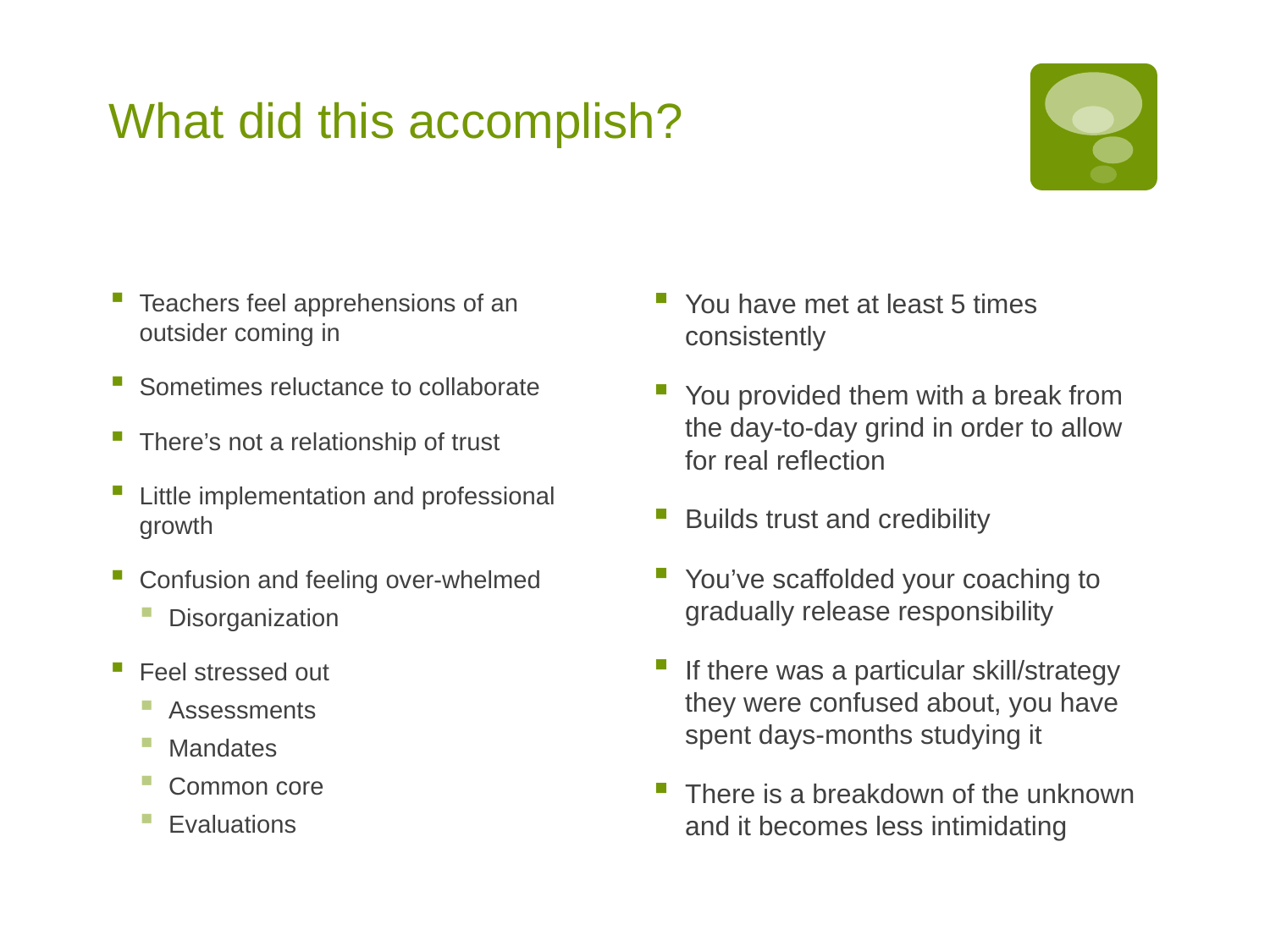

# What did this accomplish?
Issues
Solutions
You have met at least 5 times consistently
You provided them with a break from the day-to-day grind in order to allow for real reflection
Builds trust and credibility
You’ve scaffolded your coaching to gradually release responsibility
If there was a particular skill/strategy they were confused about, you have spent days-months studying it
There is a breakdown of the unknown and it becomes less intimidating
Teachers feel apprehensions of an outsider coming in
Sometimes reluctance to collaborate
There’s not a relationship of trust
Little implementation and professional growth
Confusion and feeling over-whelmed
Disorganization
Feel stressed out
Assessments
Mandates
Common core
Evaluations